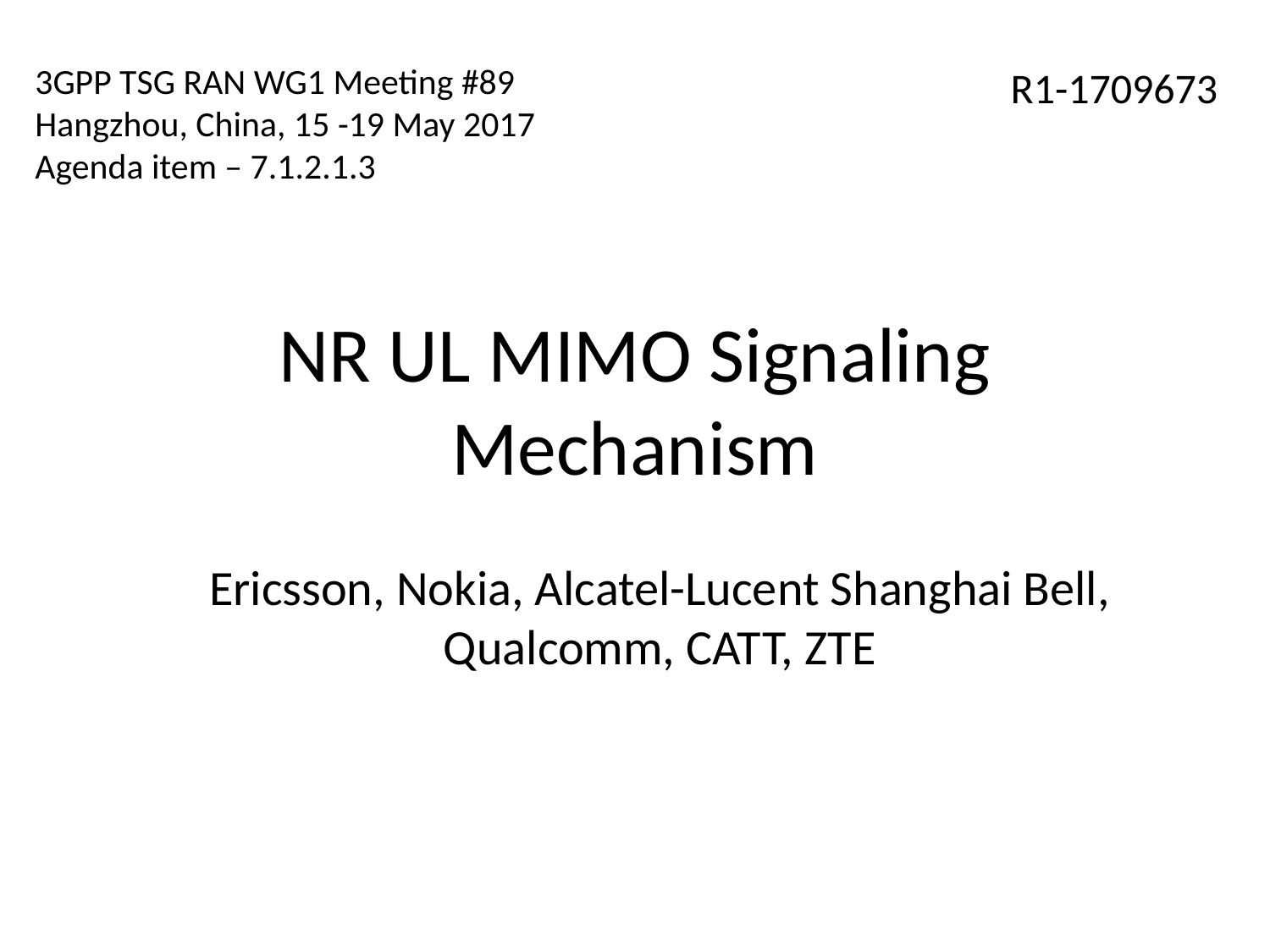

3GPP TSG RAN WG1 Meeting #89
Hangzhou, China, 15 -19 May 2017
Agenda item – 7.1.2.1.3
R1-1709673
# NR UL MIMO Signaling Mechanism
Ericsson, Nokia, Alcatel-Lucent Shanghai Bell, Qualcomm, CATT, ZTE